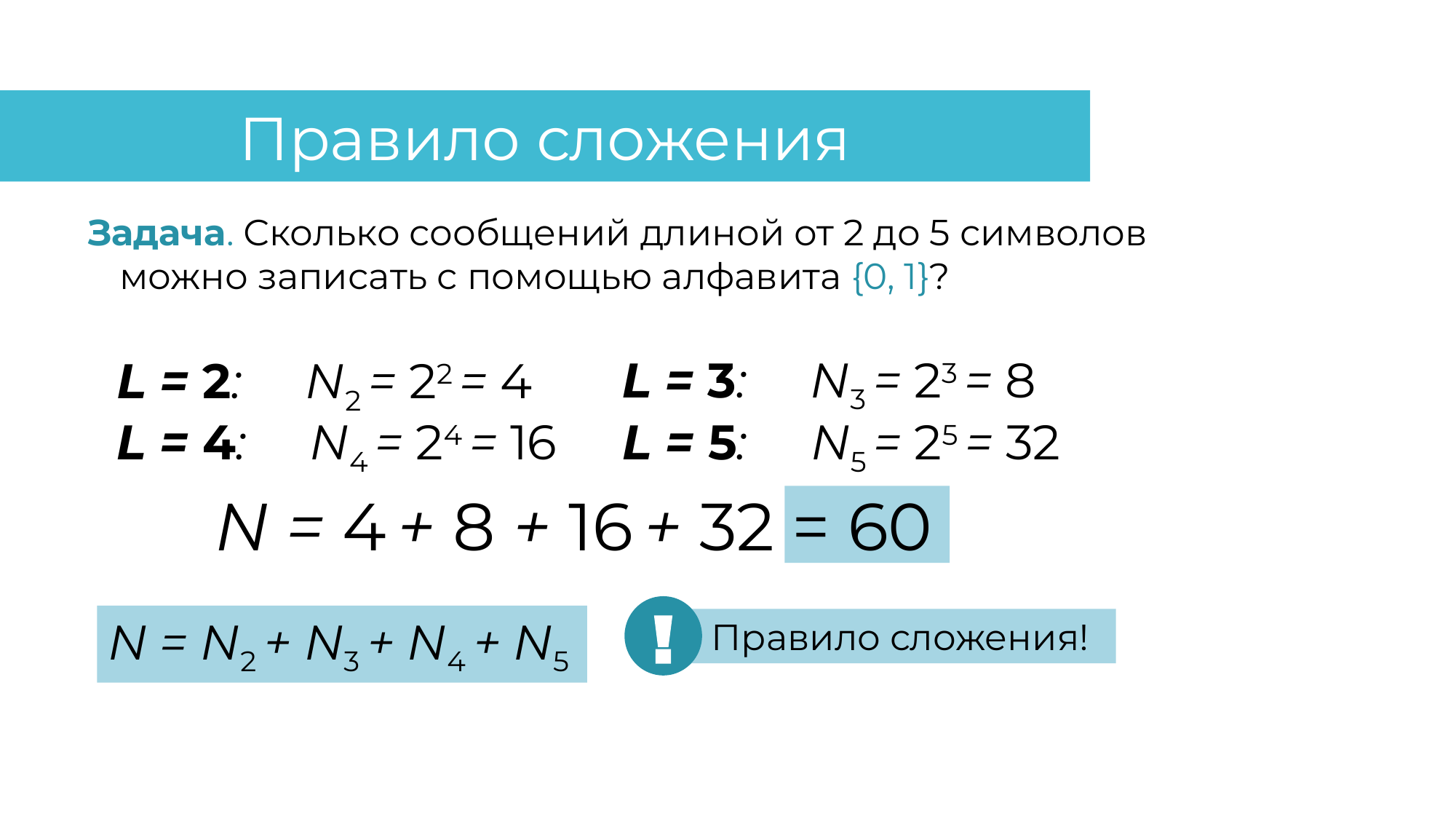

Правило сложения
Задача. Сколько сообщений длиной от 2 до 5 символов можно записать с помощью алфавита {0, 1}?
L = 3:     N3 = 23 = 8
L = 2:     N2 = 22 = 4
L = 4:     N4 = 24 = 16
L = 5:     N5 = 25 = 32
N = 4 + 8 + 16 + 32 = 60

!
  Правило сложения!
N = N2 + N3 + N4 + N5